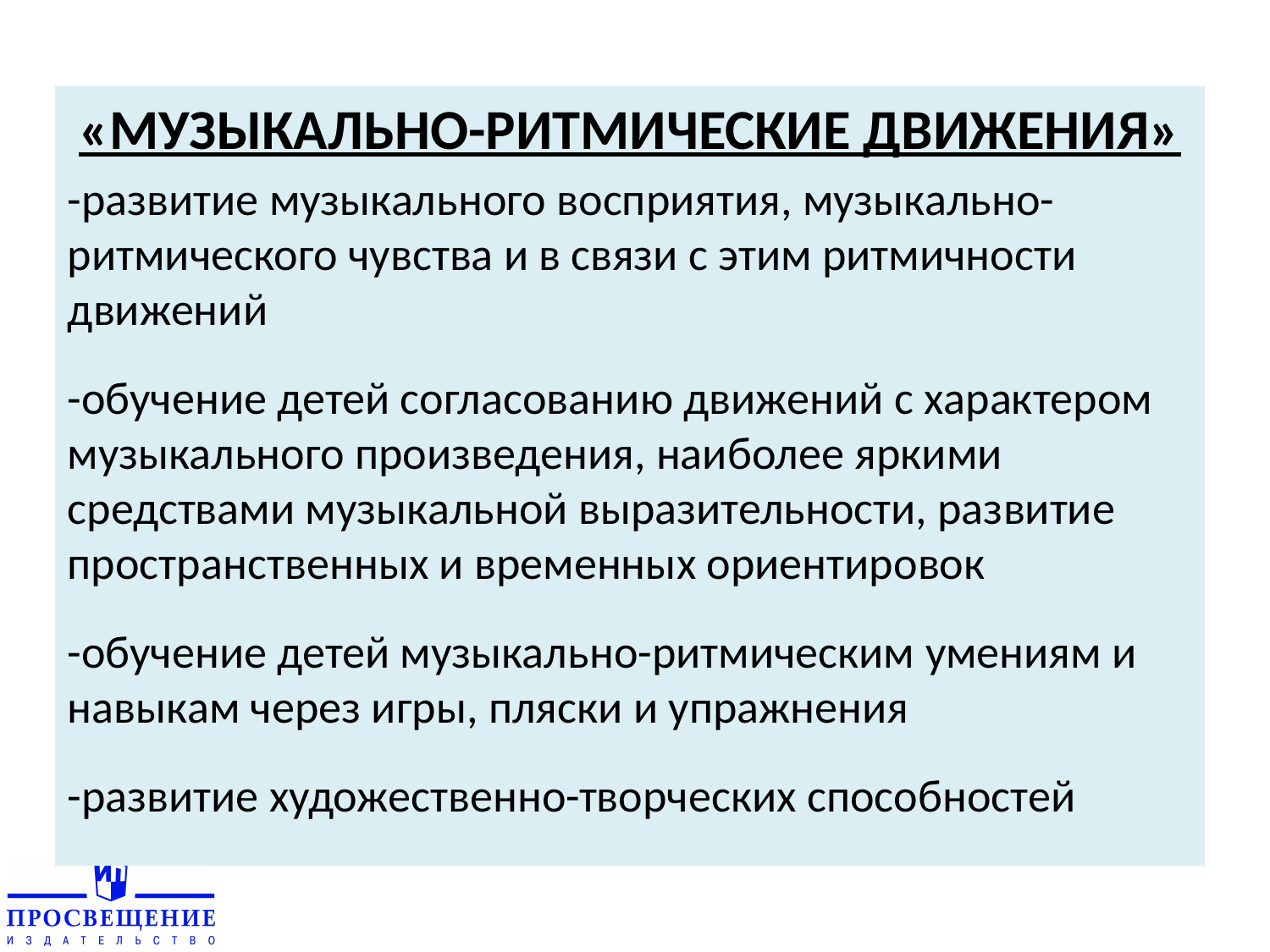

«МУЗЫКАЛЬНО-РИТМИЧЕСКИЕ ДВИЖЕНИЯ»
-развитие музыкального восприятия, музыкально-ритмического чувства и в связи с этим ритмичности движений

-обучение детей согласованию движений с характером музыкального произведения, наиболее яркими средствами музыкальной выразительности, развитие пространственных и временных ориентировок

-обучение детей музыкально-ритмическим умениям и навыкам через игры, пляски и упражнения

-развитие художественно-творческих способностей
#